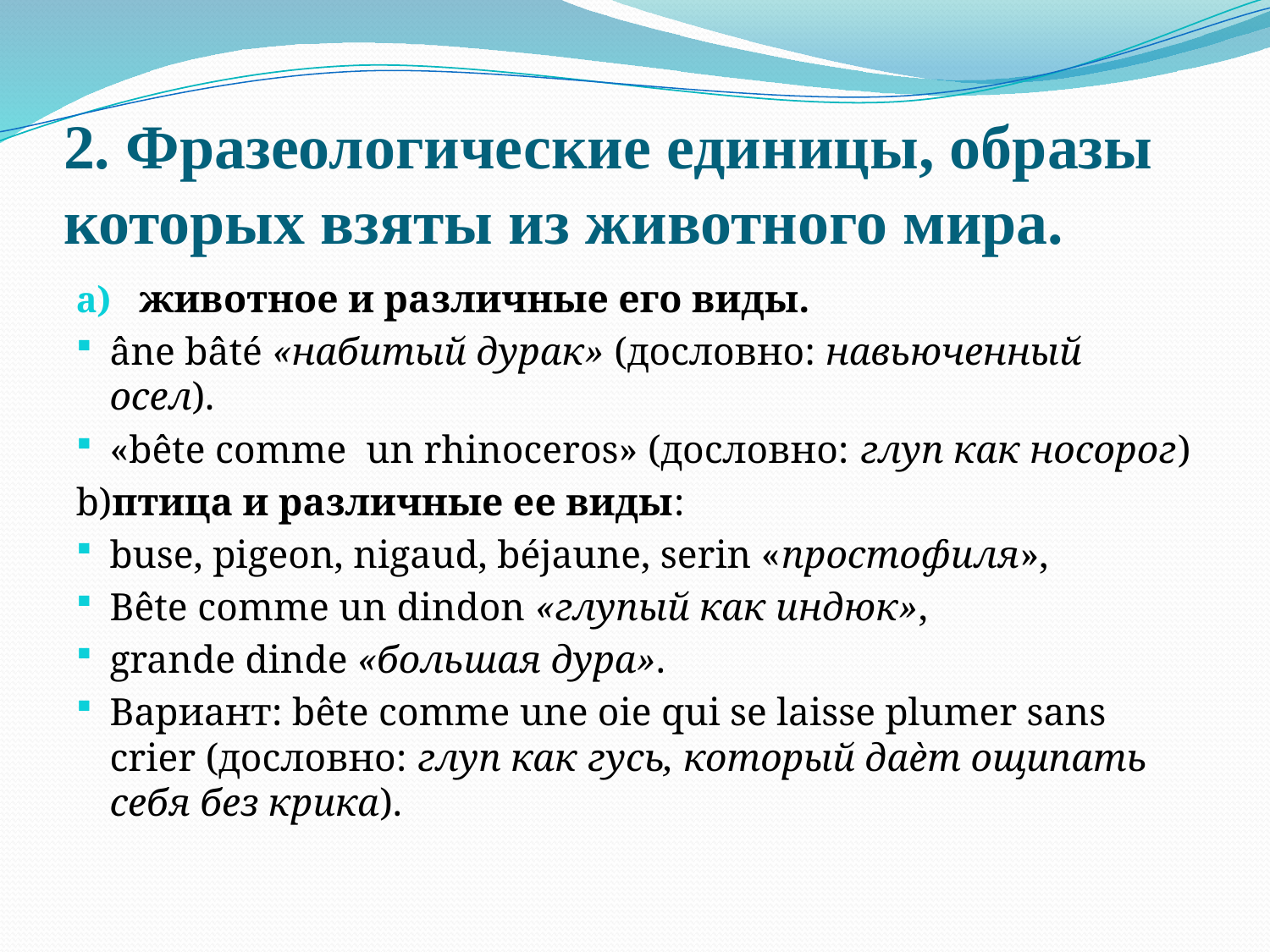

# 2. Фразеологические единицы, образы которых взяты из животного мира.
животное и различные его виды.
âne bâté «набитый дурак» (дословно: навьюченный осел).
«bête comme  un rhinoceros» (дословно: глуп как носорог)
b)птица и различные ее виды:
buse, pigeon, nigaud, béjaune, serin «простофиля»,
Вête сomme un dindon «глупый как индюк»,
grande dinde «большая дура».
Вариант: bête comme une oie qui se laisse plumer sans crier (дословно: глуп как гусь, который даѐт ощипать себя без крика).